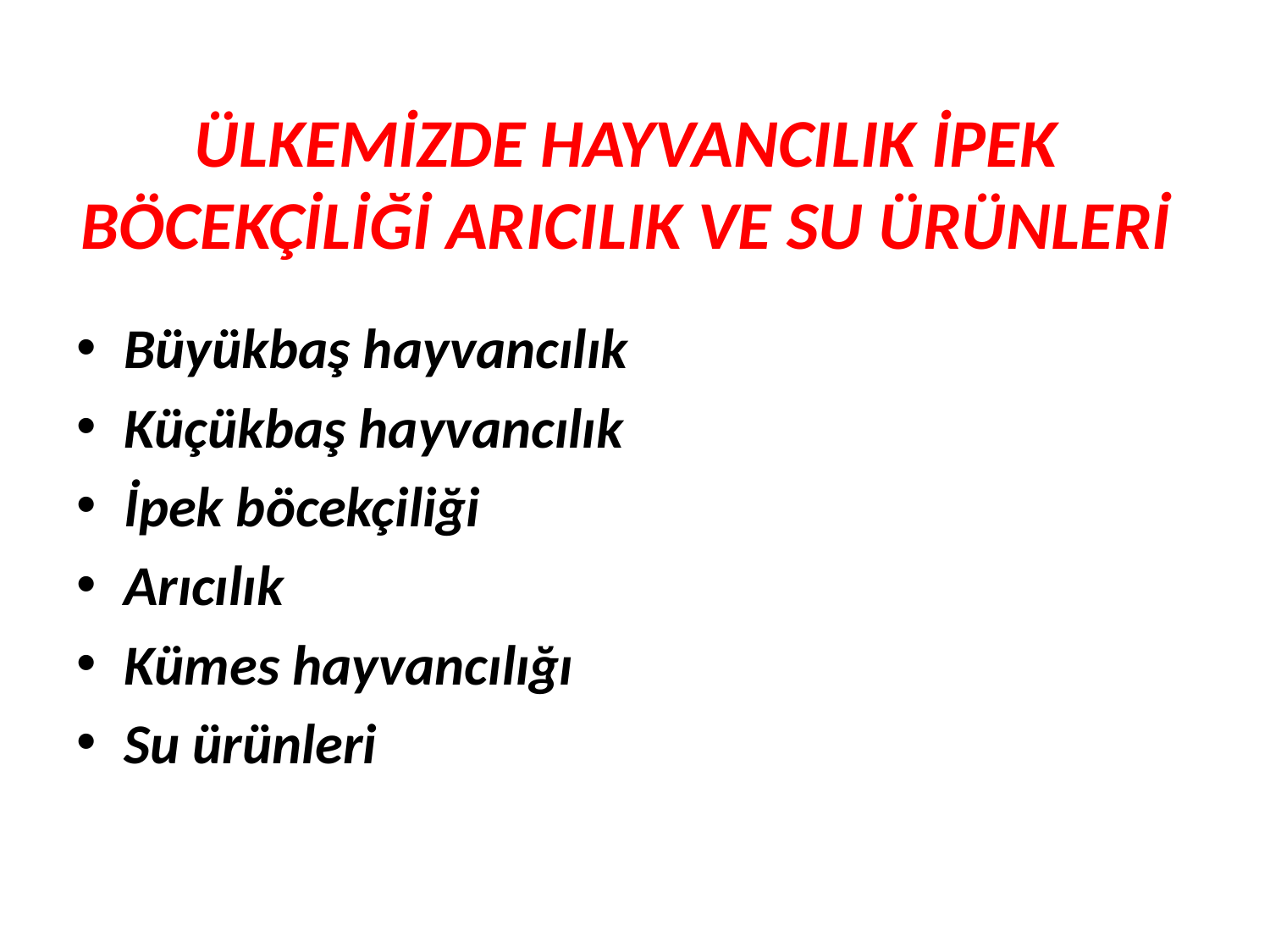

# ÜLKEMİZDE HAYVANCILIK İPEK BÖCEKÇİLİĞİ ARICILIK VE SU ÜRÜNLERİ
Büyükbaş hayvancılık
Küçükbaş hayvancılık
İpek böcekçiliği
Arıcılık
Kümes hayvancılığı
Su ürünleri